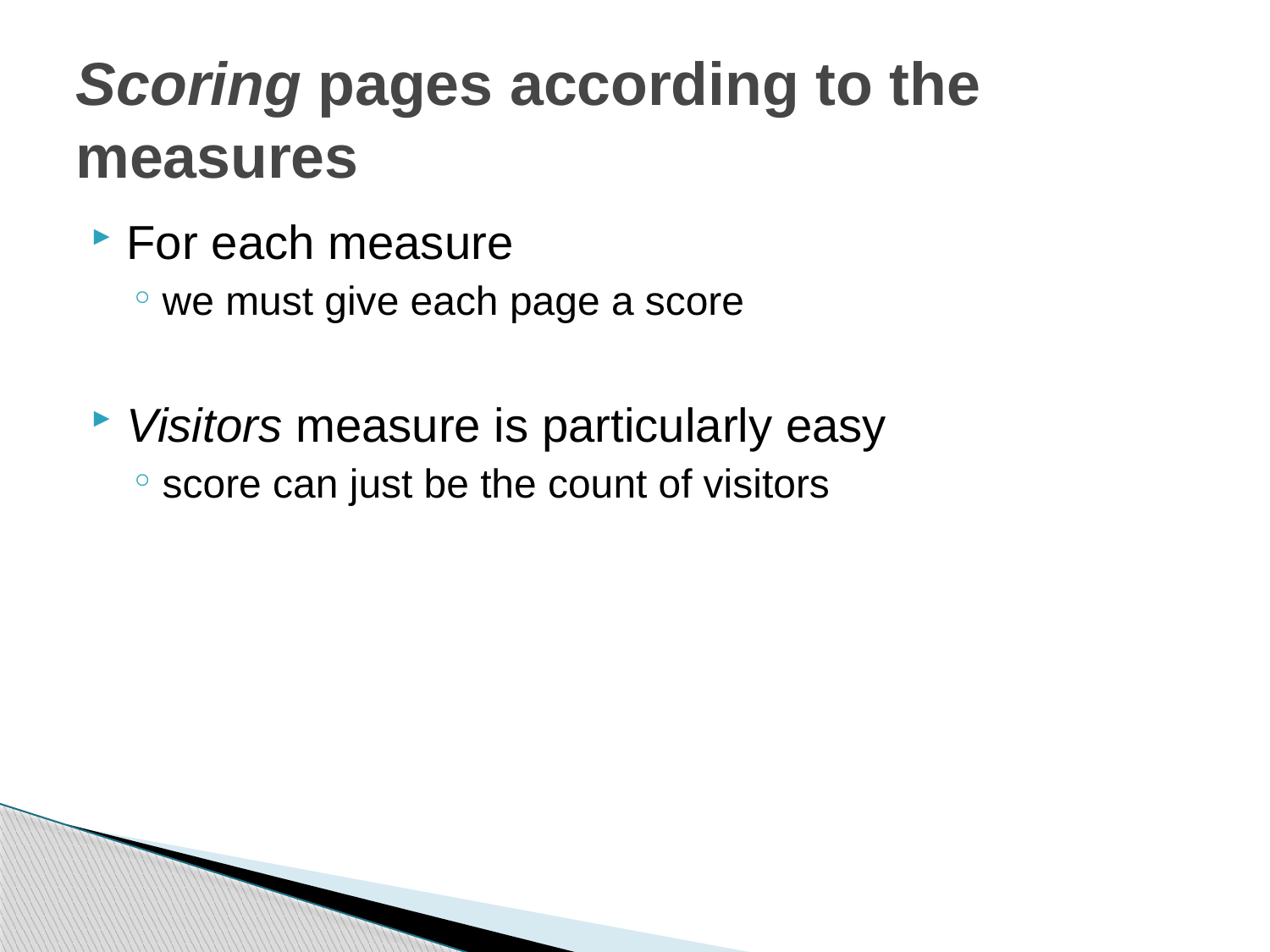

# Scoring pages according to the measures
For each measure
we must give each page a score

Visitors measure is particularly easy
score can just be the count of visitors